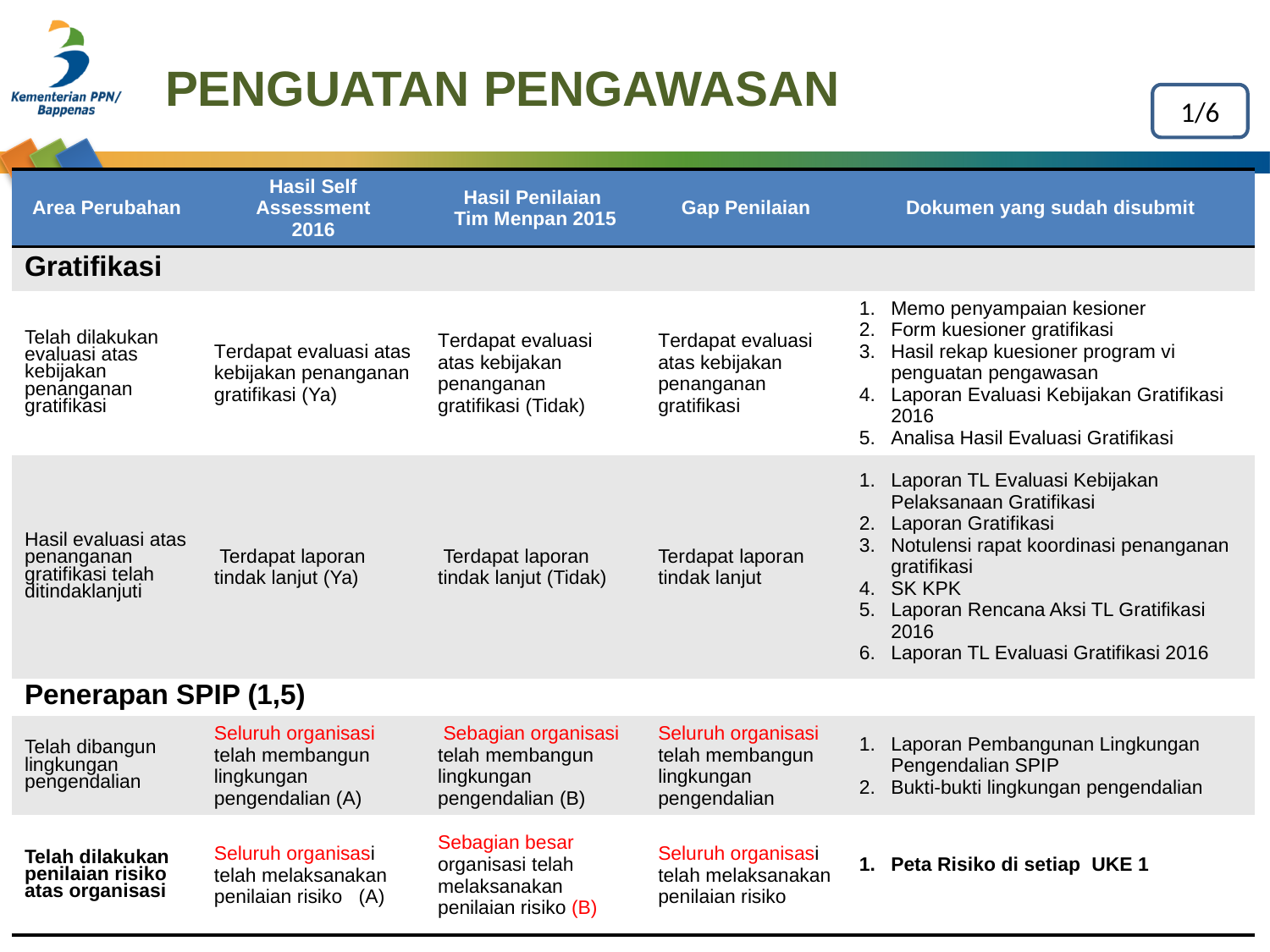

# PENGUATAN PENGAWASAN
1/6
| Area Perubahan | Hasil Self Assessment 2016 | Hasil Penilaian Tim Menpan 2015 | Gap Penilaian | Dokumen yang sudah disubmit |
| --- | --- | --- | --- | --- |
| Gratifikasi |  |  |  |  |
| Telah dilakukan evaluasi atas kebijakan penanganan gratifikasi | Terdapat evaluasi atas kebijakan penanganan gratifikasi (Ya) | Terdapat evaluasi atas kebijakan penanganan gratifikasi (Tidak) | Terdapat evaluasi atas kebijakan penanganan gratifikasi | Memo penyampaian kesioner Form kuesioner gratifikasi Hasil rekap kuesioner program vi penguatan pengawasan Laporan Evaluasi Kebijakan Gratifikasi 2016 Analisa Hasil Evaluasi Gratifikasi |
| Hasil evaluasi atas penanganan gratifikasi telah ditindaklanjuti | Terdapat laporan tindak lanjut (Ya) | Terdapat laporan tindak lanjut (Tidak) | Terdapat laporan tindak lanjut | Laporan TL Evaluasi Kebijakan Pelaksanaan Gratifikasi Laporan Gratifikasi Notulensi rapat koordinasi penanganan gratifikasi SK KPK Laporan Rencana Aksi TL Gratifikasi 2016 Laporan TL Evaluasi Gratifikasi 2016 |
| Penerapan SPIP (1,5) |  |  |  |  |
| Telah dibangun lingkungan pengendalian | Seluruh organisasi telah membangun lingkungan pengendalian (A) | Sebagian organisasi telah membangun lingkungan pengendalian (B) | Seluruh organisasi telah membangun lingkungan pengendalian | Laporan Pembangunan Lingkungan Pengendalian SPIP Bukti-bukti lingkungan pengendalian |
| Telah dilakukan penilaian risiko atas organisasi | Seluruh organisasi telah melaksanakan penilaian risiko (A) | Sebagian besar organisasi telah melaksanakan penilaian risiko (B) | Seluruh organisasi telah melaksanakan penilaian risiko | Peta Risiko di setiap UKE 1 |